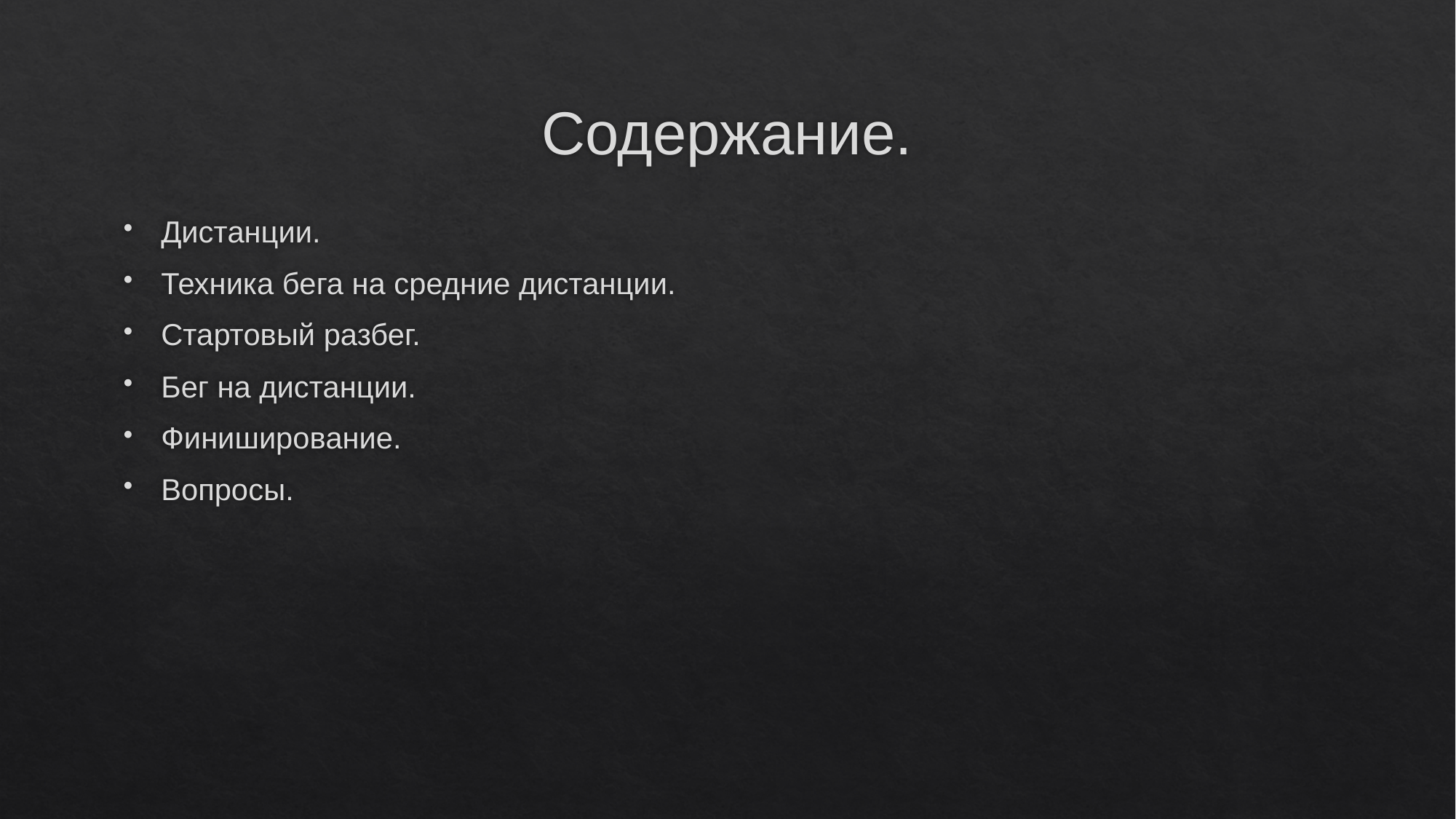

# Содержание.
Дистанции.
Техника бега на средние дистанции.
Стартовый разбег.
Бег на дистанции.
Финиширование.
Вопросы.